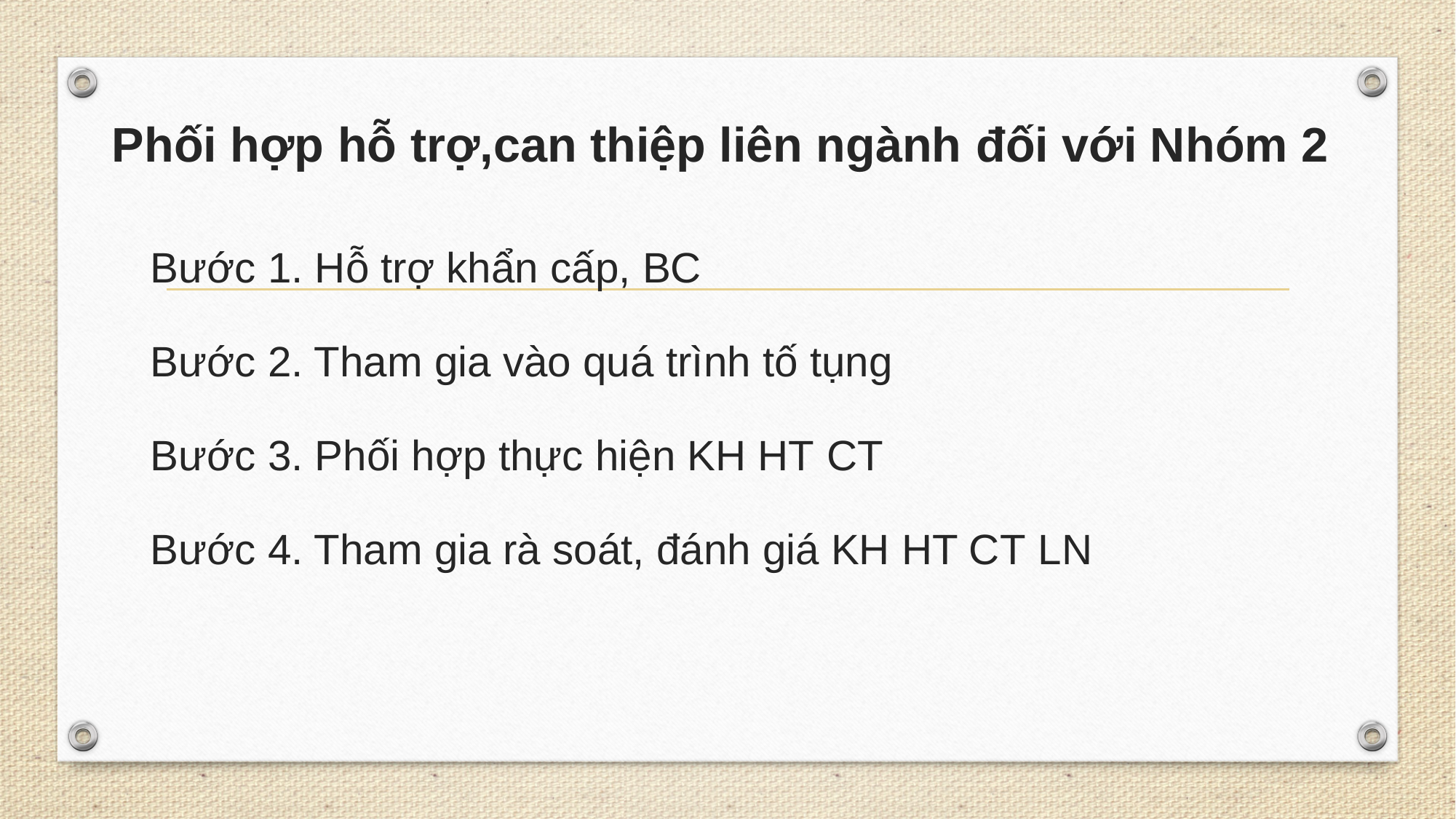

# Phối hợp hỗ trợ,can thiệp liên ngành đối với Nhóm 2
Bước 1. Hỗ trợ khẩn cấp, BC
Bước 2. Tham gia vào quá trình tố tụng
Bước 3. Phối hợp thực hiện KH HT CT
Bước 4. Tham gia rà soát, đánh giá KH HT CT LN